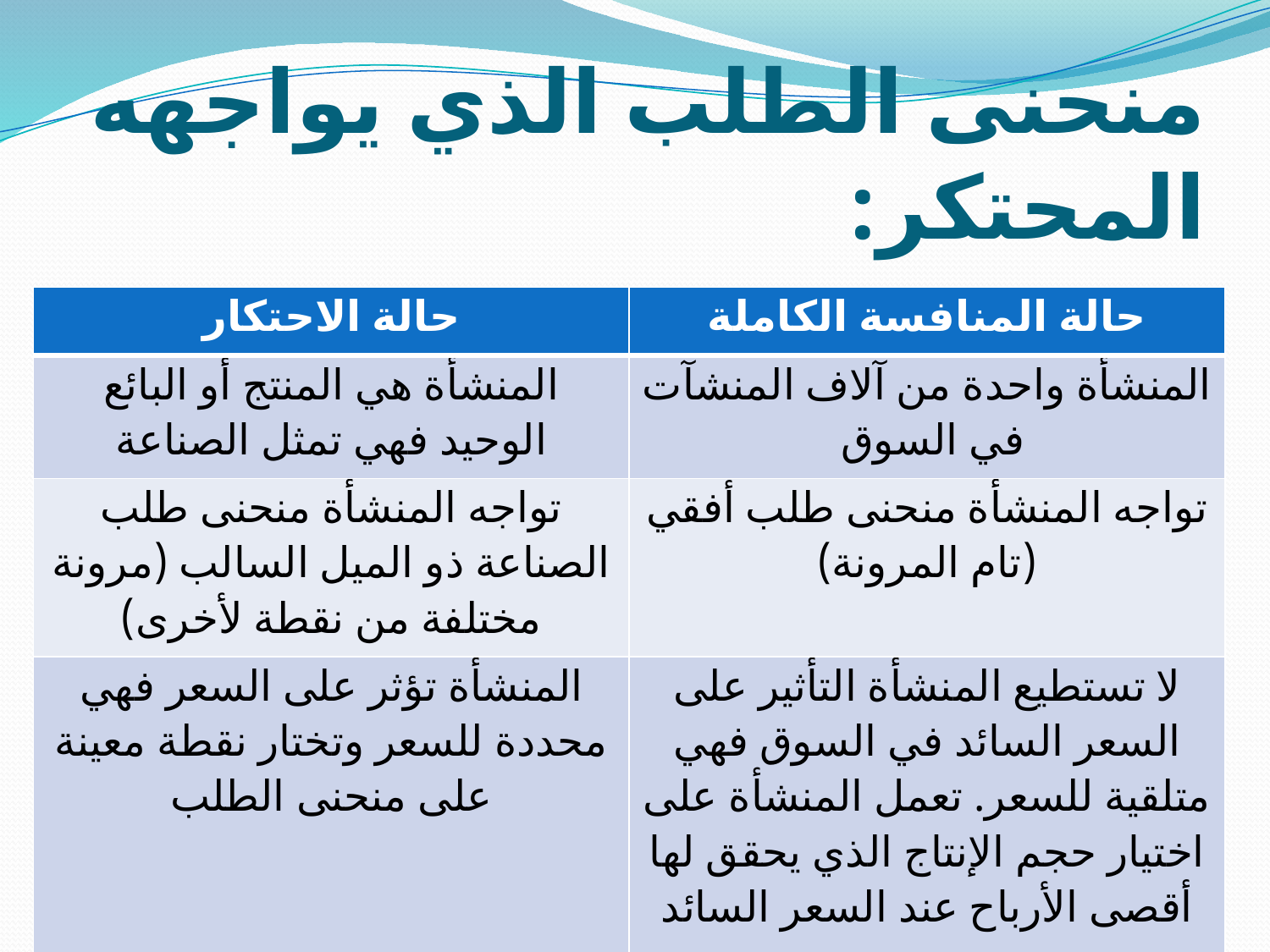

# منحنى الطلب الذي يواجهه المحتكر:
| حالة الاحتكار | حالة المنافسة الكاملة |
| --- | --- |
| المنشأة هي المنتج أو البائع الوحيد فهي تمثل الصناعة | المنشأة واحدة من آلاف المنشآت في السوق |
| تواجه المنشأة منحنى طلب الصناعة ذو الميل السالب (مرونة مختلفة من نقطة لأخرى) | تواجه المنشأة منحنى طلب أفقي (تام المرونة) |
| المنشأة تؤثر على السعر فهي محددة للسعر وتختار نقطة معينة على منحنى الطلب | لا تستطيع المنشأة التأثير على السعر السائد في السوق فهي متلقية للسعر. تعمل المنشأة على اختيار حجم الإنتاج الذي يحقق لها أقصى الأرباح عند السعر السائد |
10